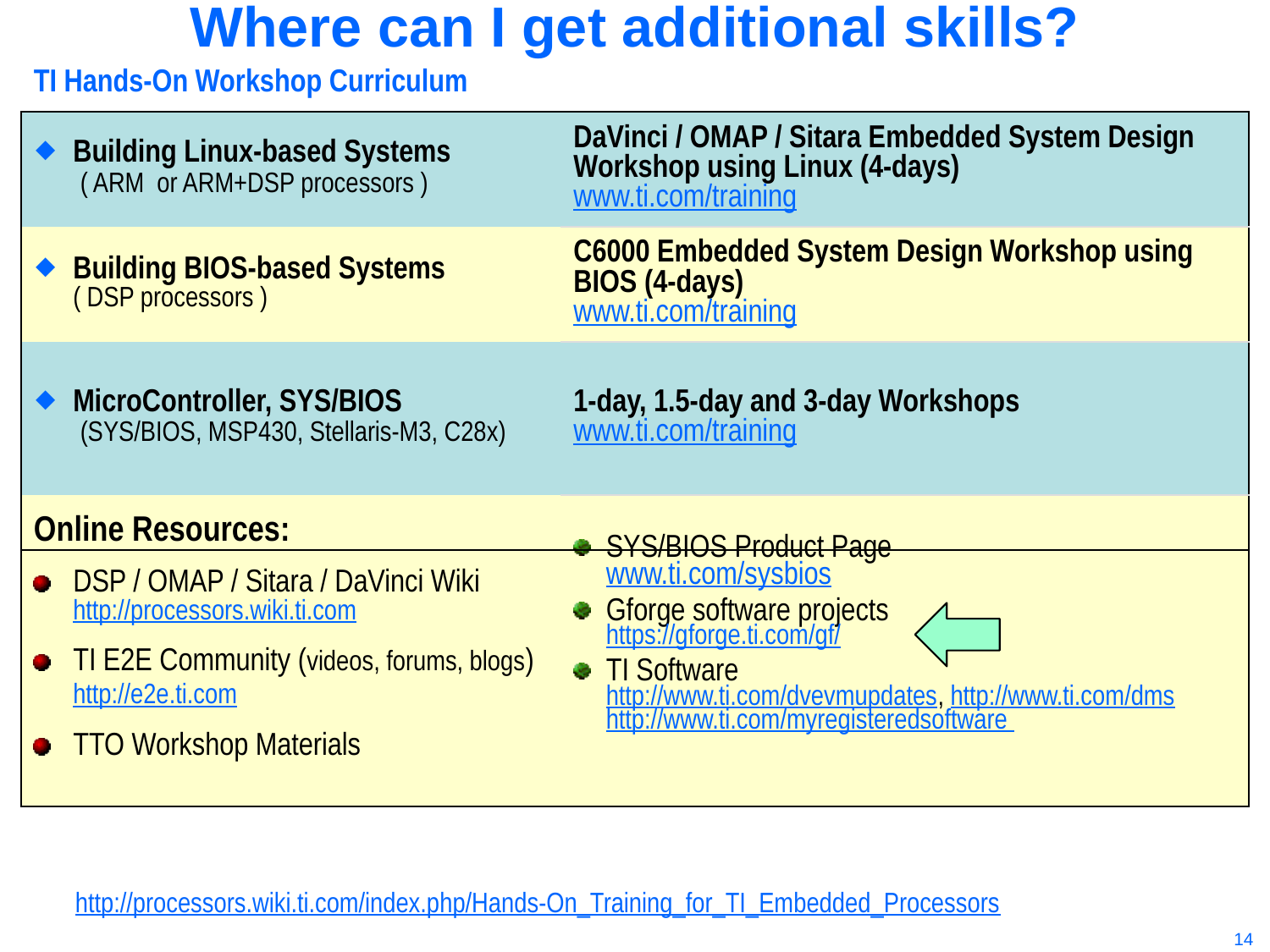

# Where can I get additional skills?
| TI Hands-On Workshop Curriculum |  |
| --- | --- |
| Building Linux-based Systems ( ARM or ARM+DSP processors ) | DaVinci / OMAP / Sitara Embedded System Design Workshop using Linux (4-days) www.ti.com/training |
| Building BIOS-based Systems ( DSP processors ) | C6000 Embedded System Design Workshop using BIOS (4-days) www.ti.com/training |
| MicroController, SYS/BIOS (SYS/BIOS, MSP430, Stellaris-M3, C28x) | 1-day, 1.5-day and 3-day Workshops www.ti.com/training |
| Online Resources: DSP / OMAP / Sitara / DaVinci Wiki http://processors.wiki.ti.com TI E2E Community (videos, forums, blogs) http://e2e.ti.com TTO Workshop Materials | SYS/BIOS Product Page www.ti.com/sysbios Gforge software projects https://gforge.ti.com/gf/ TI Software http://www.ti.com/dvevmupdates, http://www.ti.com/dms http://www.ti.com/myregisteredsoftware |

http://processors.wiki.ti.com/index.php/Hands-On_Training_for_TI_Embedded_Processors
14